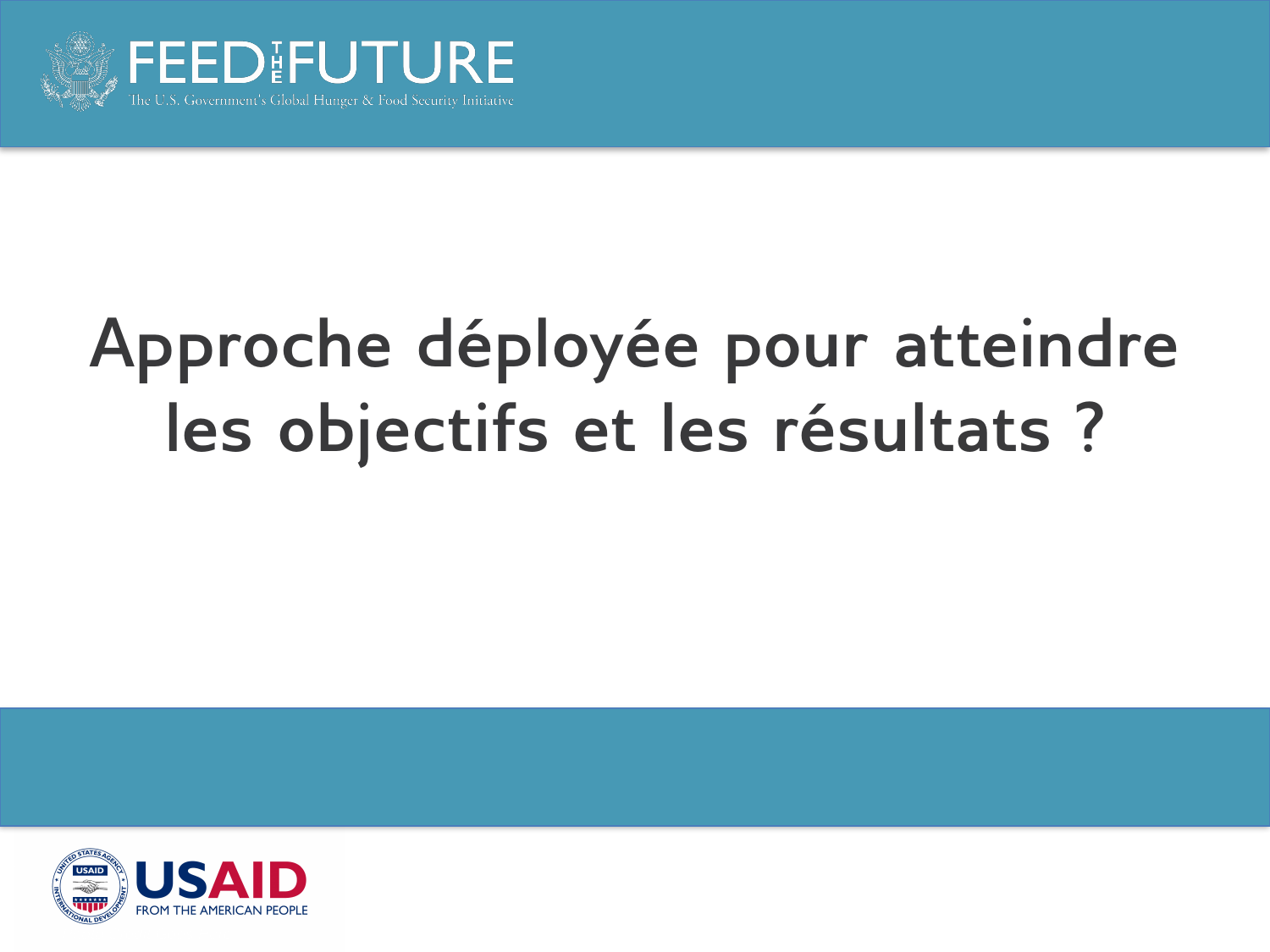

Approche déployée pour atteindre les objectifs et les résultats ?